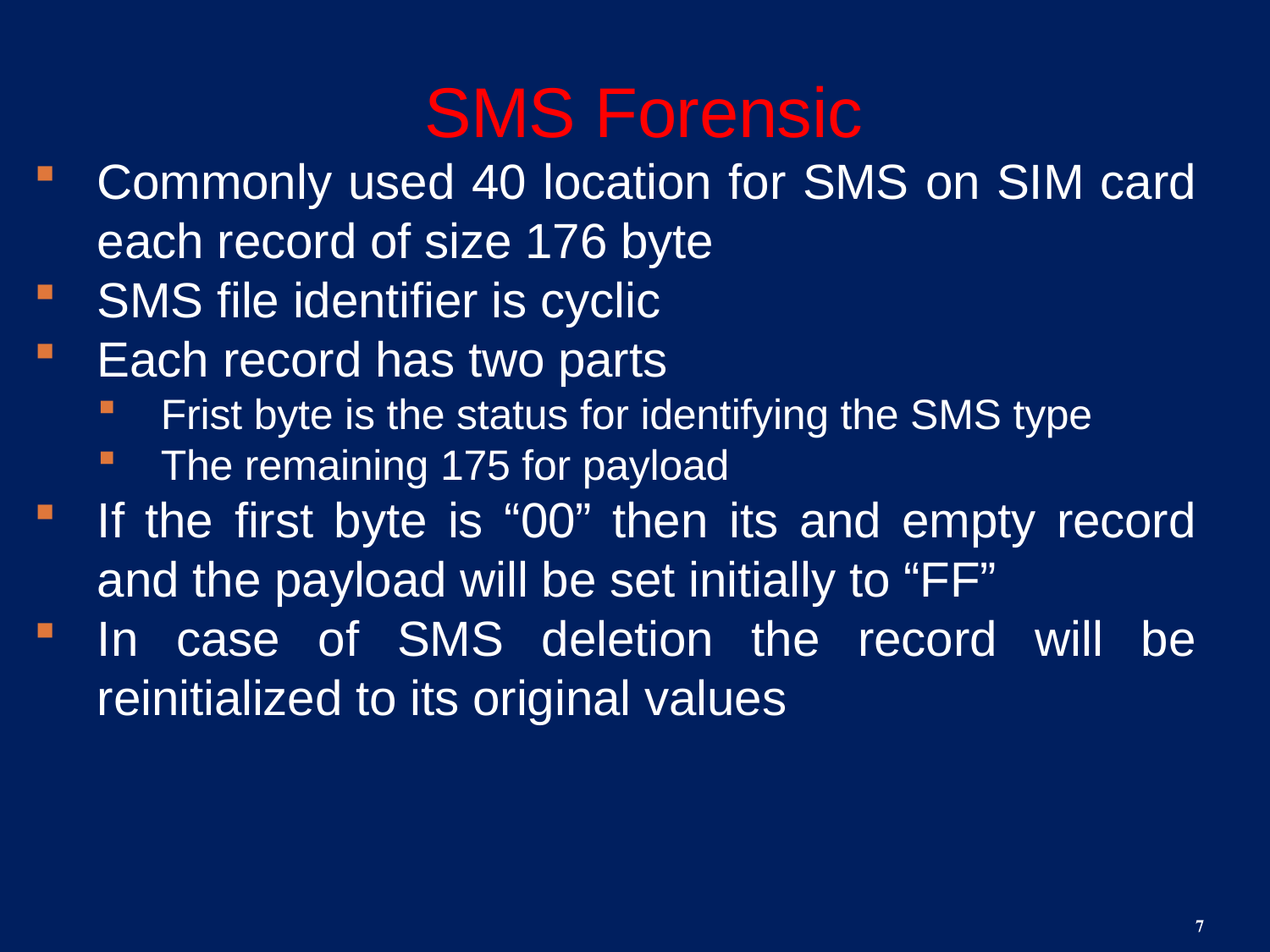

# SMS Forensic
Commonly used 40 location for SMS on SIM card each record of size 176 byte
SMS file identifier is cyclic
Each record has two parts
Frist byte is the status for identifying the SMS type
The remaining 175 for payload
If the first byte is “00” then its and empty record and the payload will be set initially to “FF”
In case of SMS deletion the record will be reinitialized to its original values